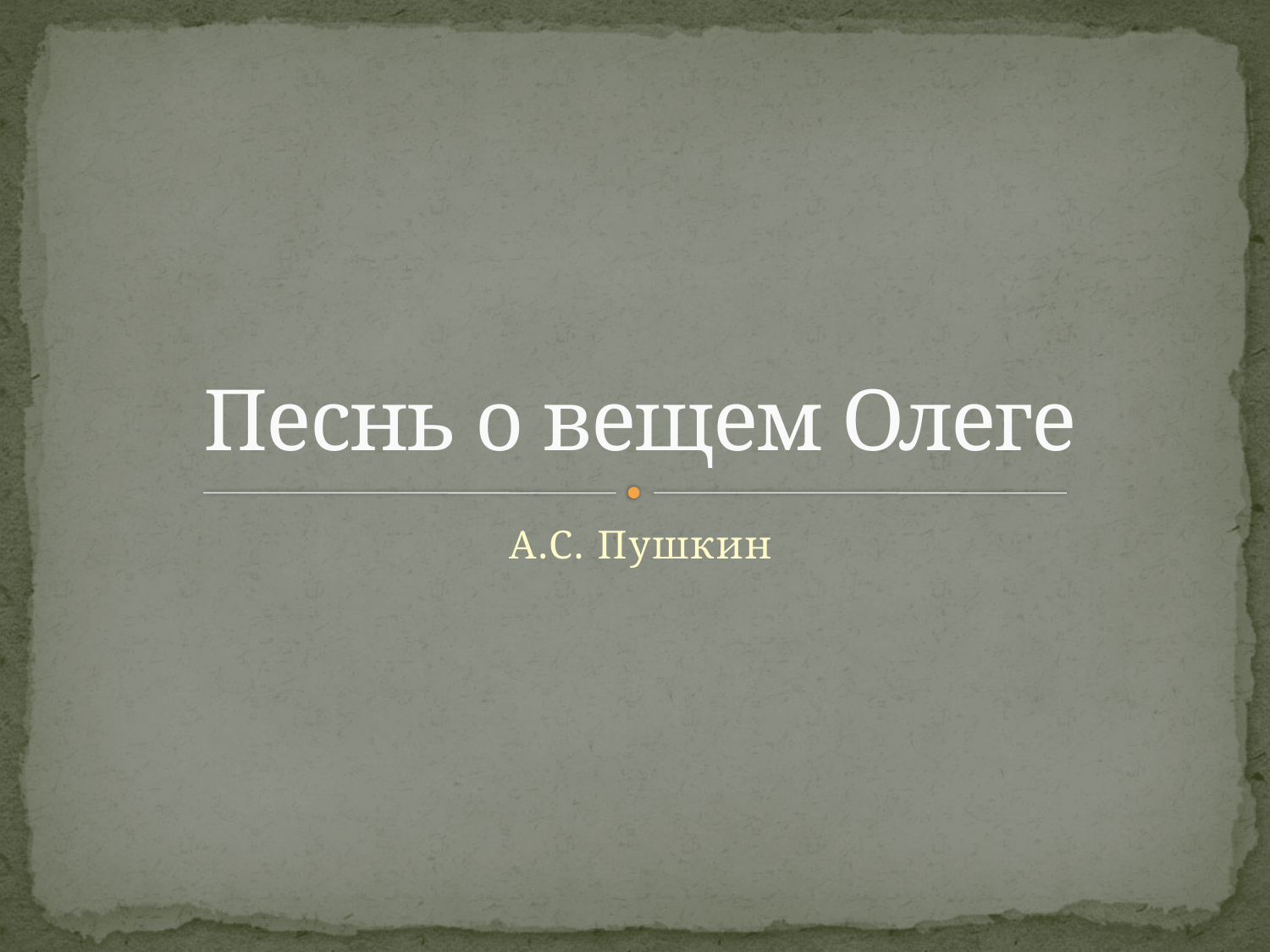

# Песнь о вещем Олеге
А.С. Пушкин